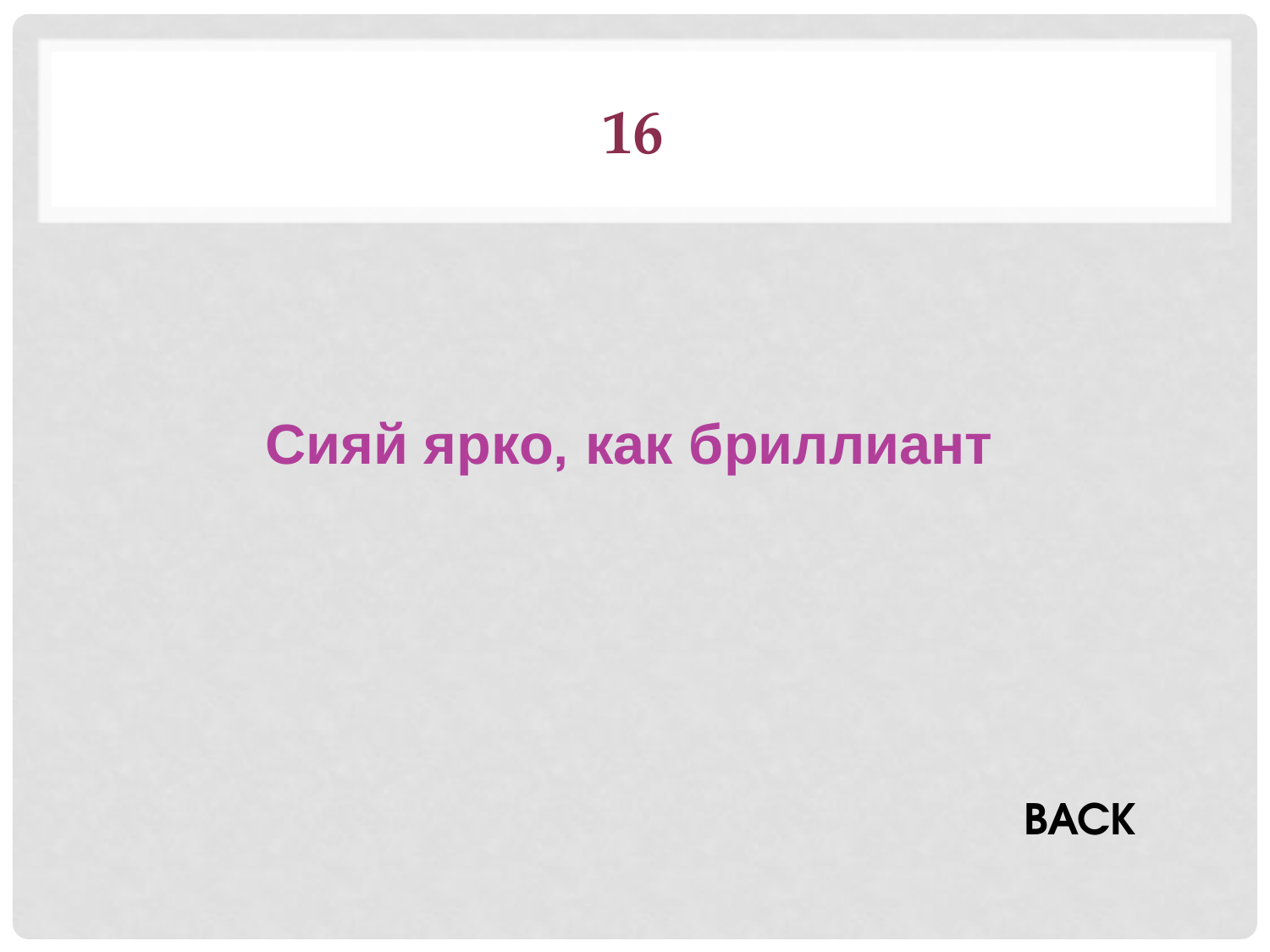

# 16

Сияй ярко, как бриллиант
BACK